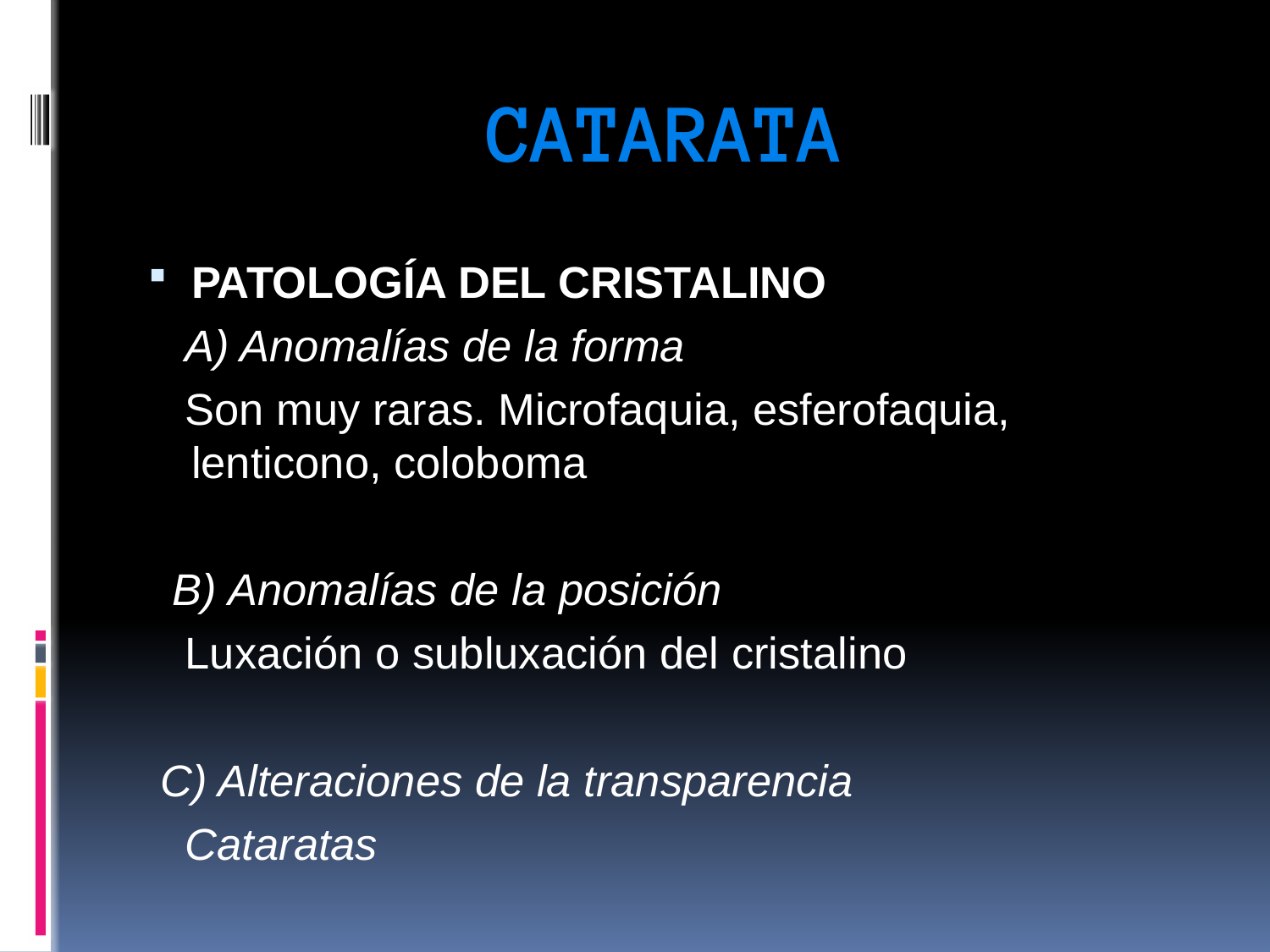

# CATARATA
PATOLOGÍA DEL CRISTALINO
   A) Anomalías de la forma
   Son muy raras. Microfaquia, esferofaquia, lenticono, coloboma

  B) Anomalías de la posición
   Luxación o subluxación del cristalino

 C) Alteraciones de la transparencia
   Cataratas